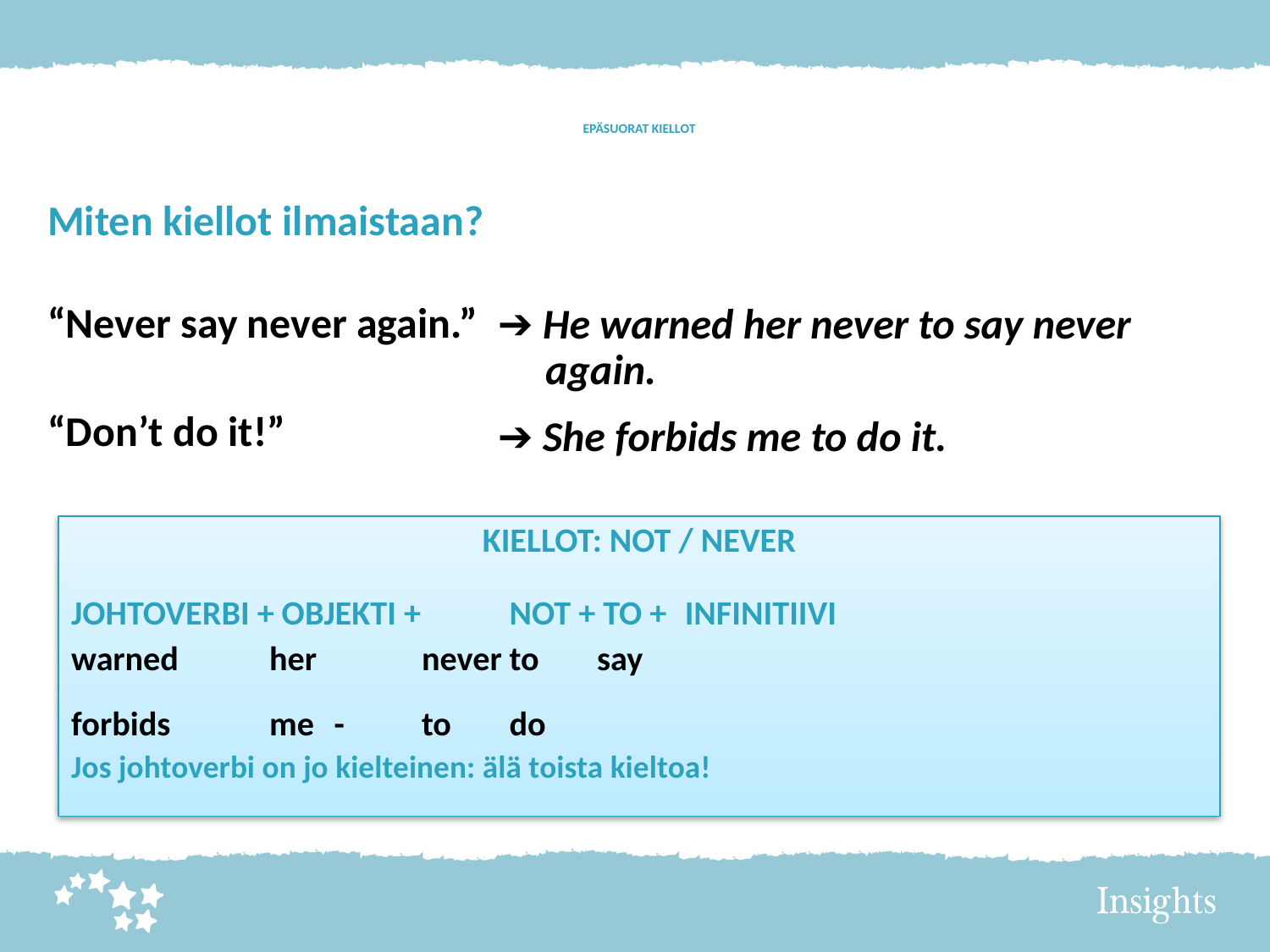

# EPÄSUORAT KIELLOT
Miten kiellot ilmaistaan?

“Never say never again.”

“Don’t do it!”

➔ He warned her never to say never again.
➔ She forbids me to do it.

KIELLOT: NOT / NEVER

JOHTOVERBI + OBJEKTI +  	NOT + TO +	INFINITIIVI
warned	   her	          	never	to	say

forbids	   me		-  	to	do
Jos johtoverbi on jo kielteinen: älä toista kieltoa!